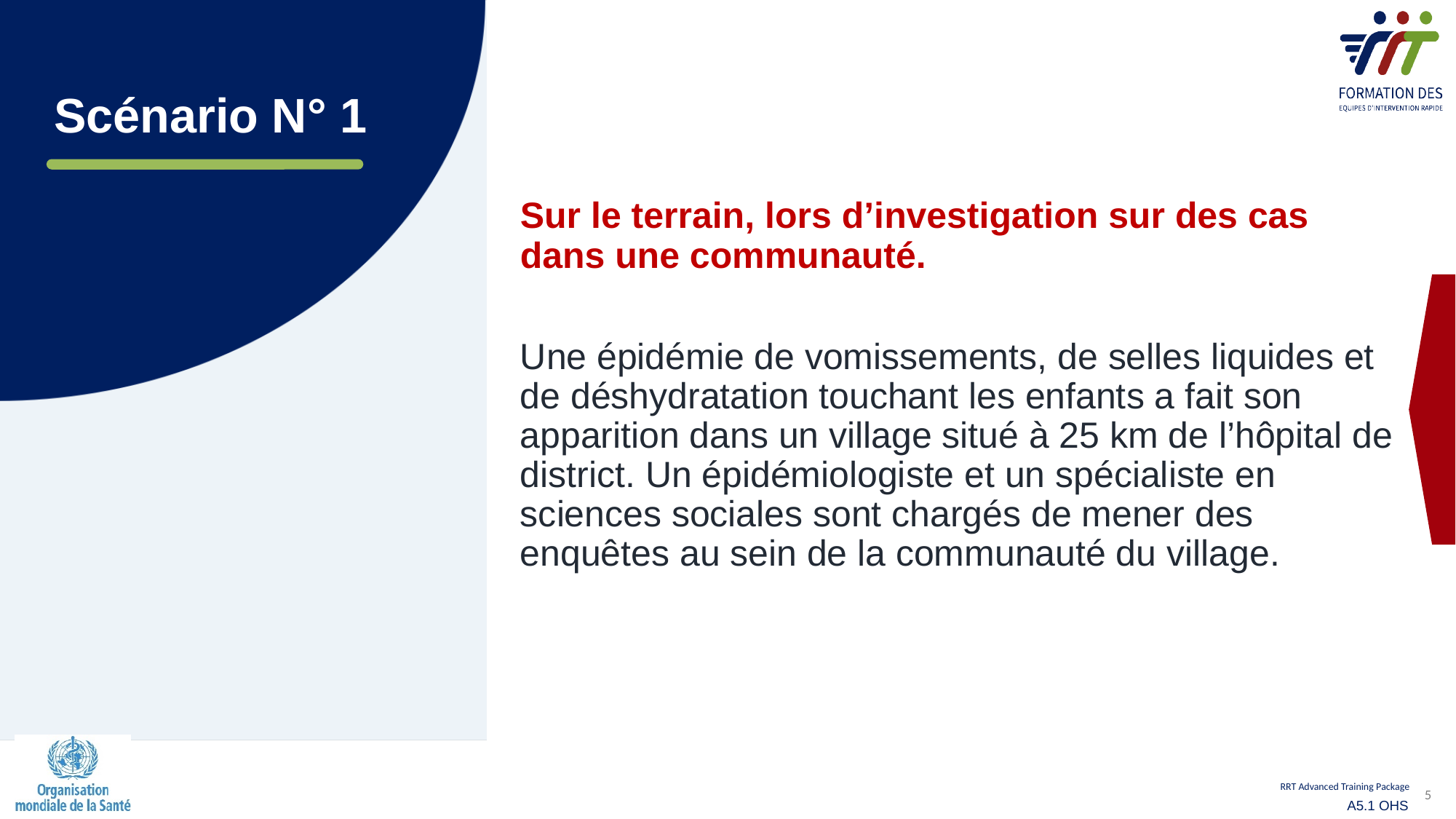

Scénario N° 1
Sur le terrain, lors d’investigation sur des cas dans une communauté.

Une épidémie de vomissements, de selles liquides et de déshydratation touchant les enfants a fait son apparition dans un village situé à 25 km de l’hôpital de district. Un épidémiologiste et un spécialiste en sciences sociales sont chargés de mener des enquêtes au sein de la communauté du village.